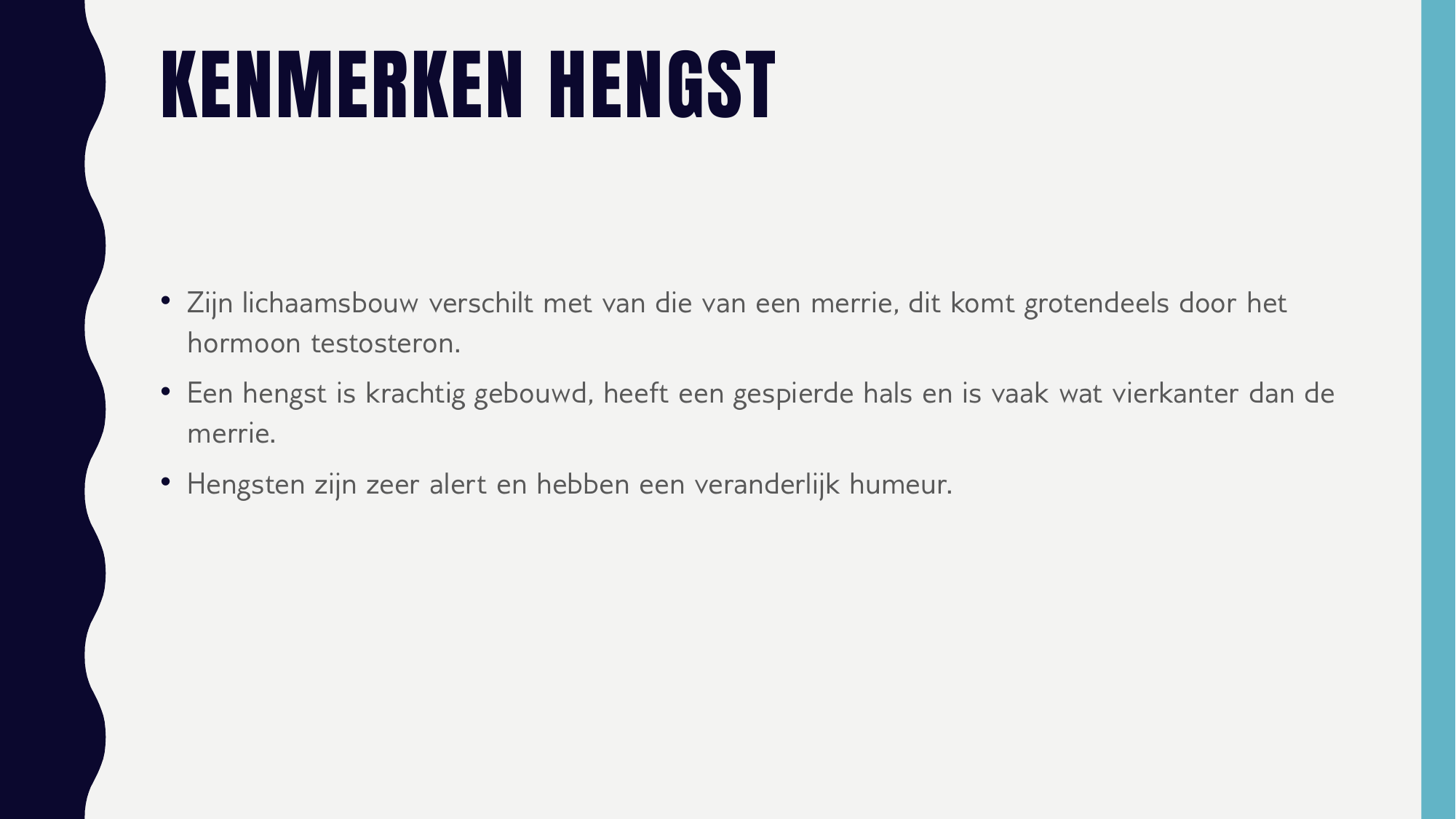

# Kenmerken hengst
Zijn lichaamsbouw verschilt met van die van een merrie, dit komt grotendeels door het hormoon testosteron.
Een hengst is krachtig gebouwd, heeft een gespierde hals en is vaak wat vierkanter dan de merrie.
Hengsten zijn zeer alert en hebben een veranderlijk humeur.